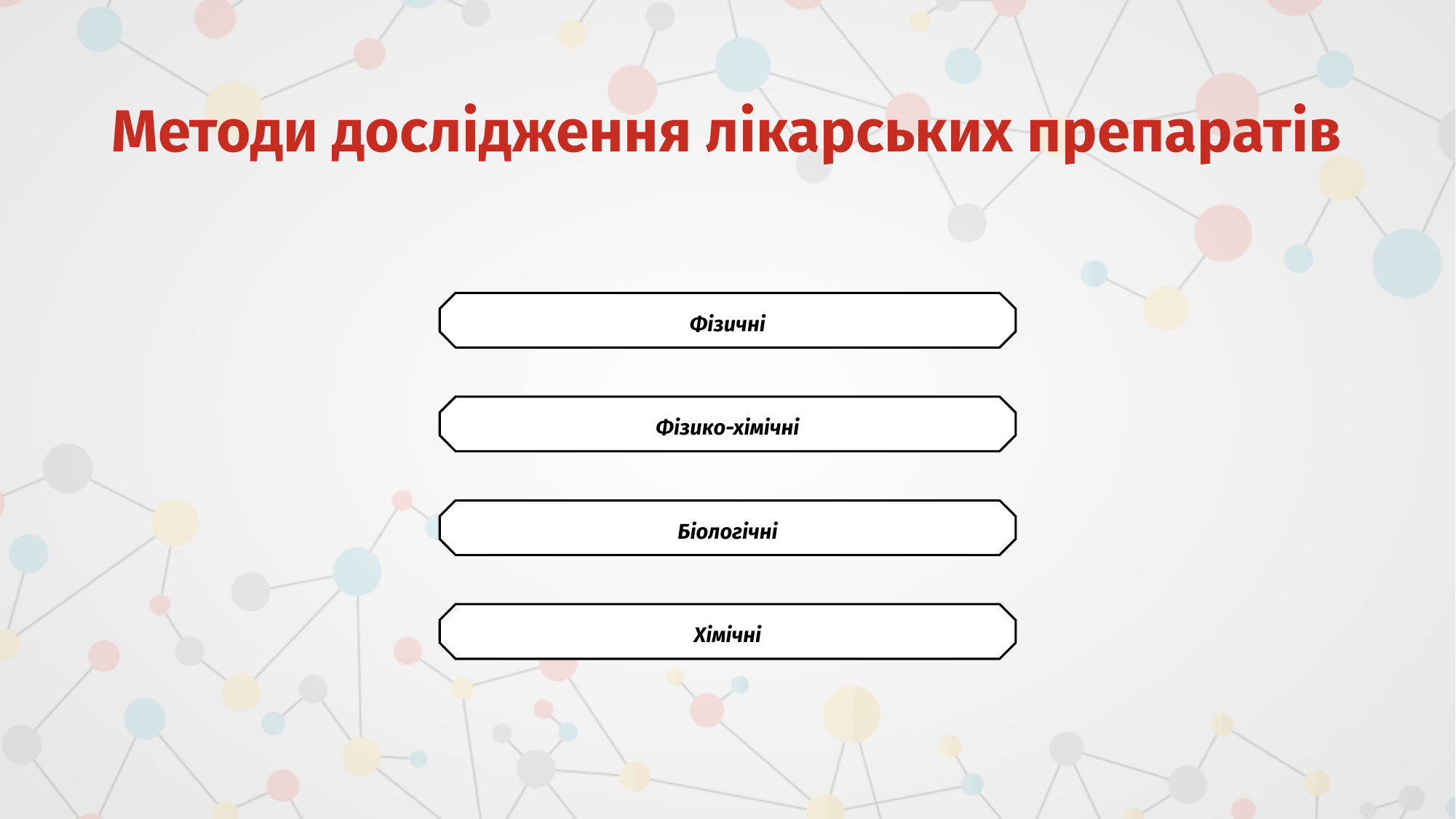

# Методи дослідження лікарських препаратів
Фізичні

Фізико-хімічні

Біологічні

Хімічні